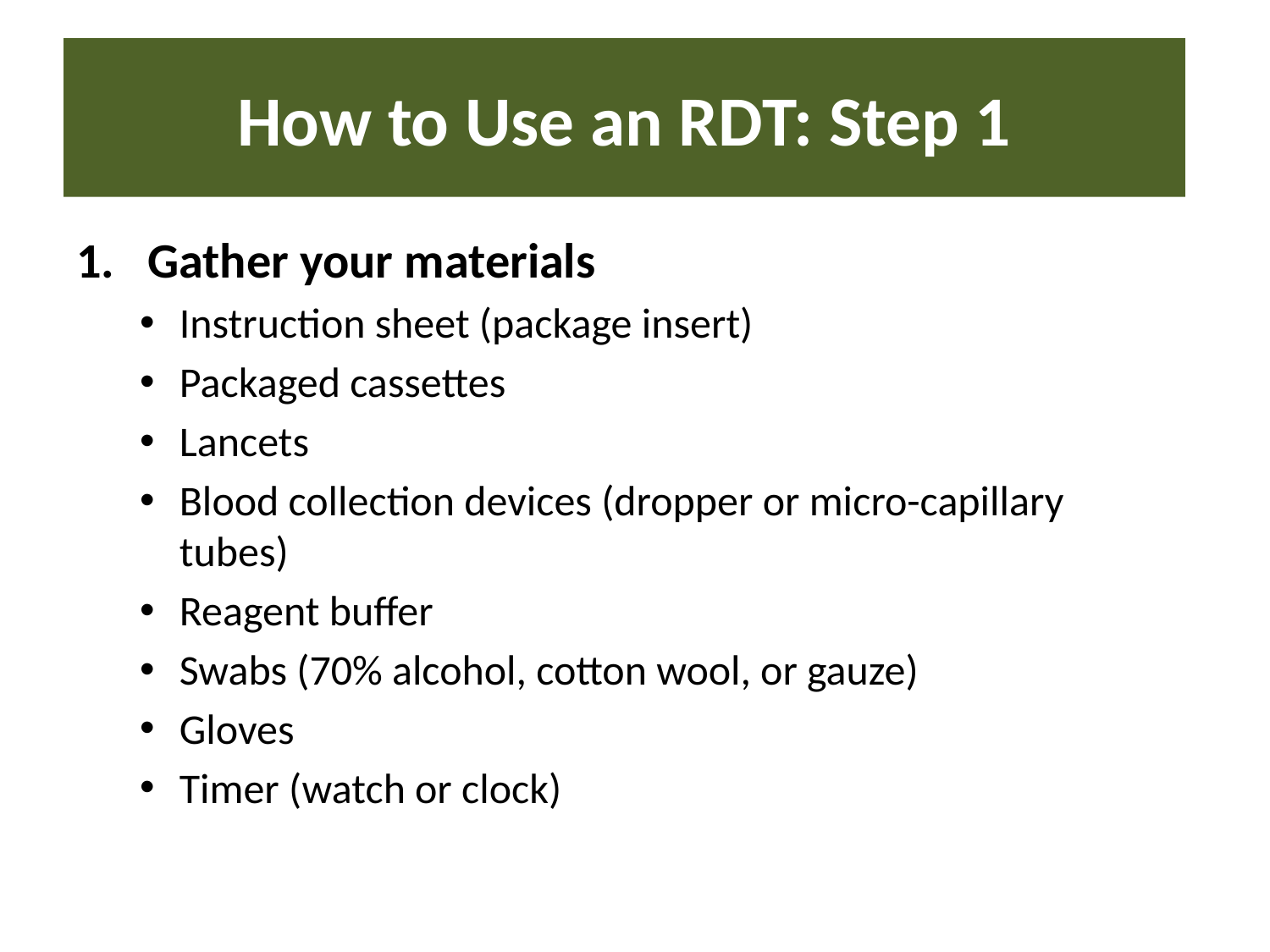

# How to Use an RDT: Step 1
Gather your materials
Instruction sheet (package insert)
Packaged cassettes
Lancets
Blood collection devices (dropper or micro-capillary tubes)
Reagent buffer
Swabs (70% alcohol, cotton wool, or gauze)
Gloves
Timer (watch or clock)